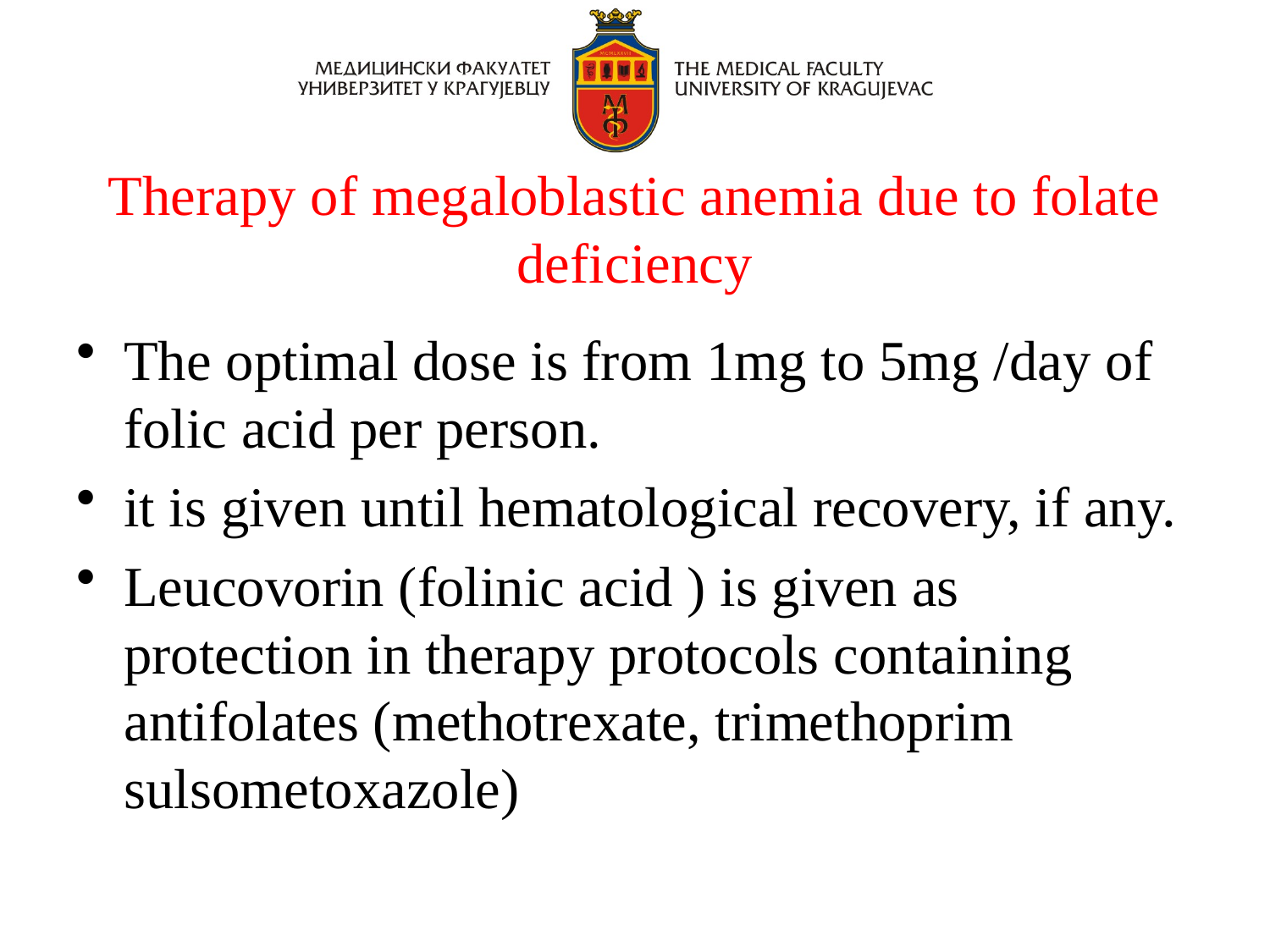

# Therapy of megaloblastic anemia due to folate deficiency
The optimal dose is from 1mg to 5mg /day of folic acid per person.
it is given until hematological recovery, if any.
Leucovorin (folinic acid ) is given as protection in therapy protocols containing antifolates (methotrexate, trimethoprim sulsometoxazole)